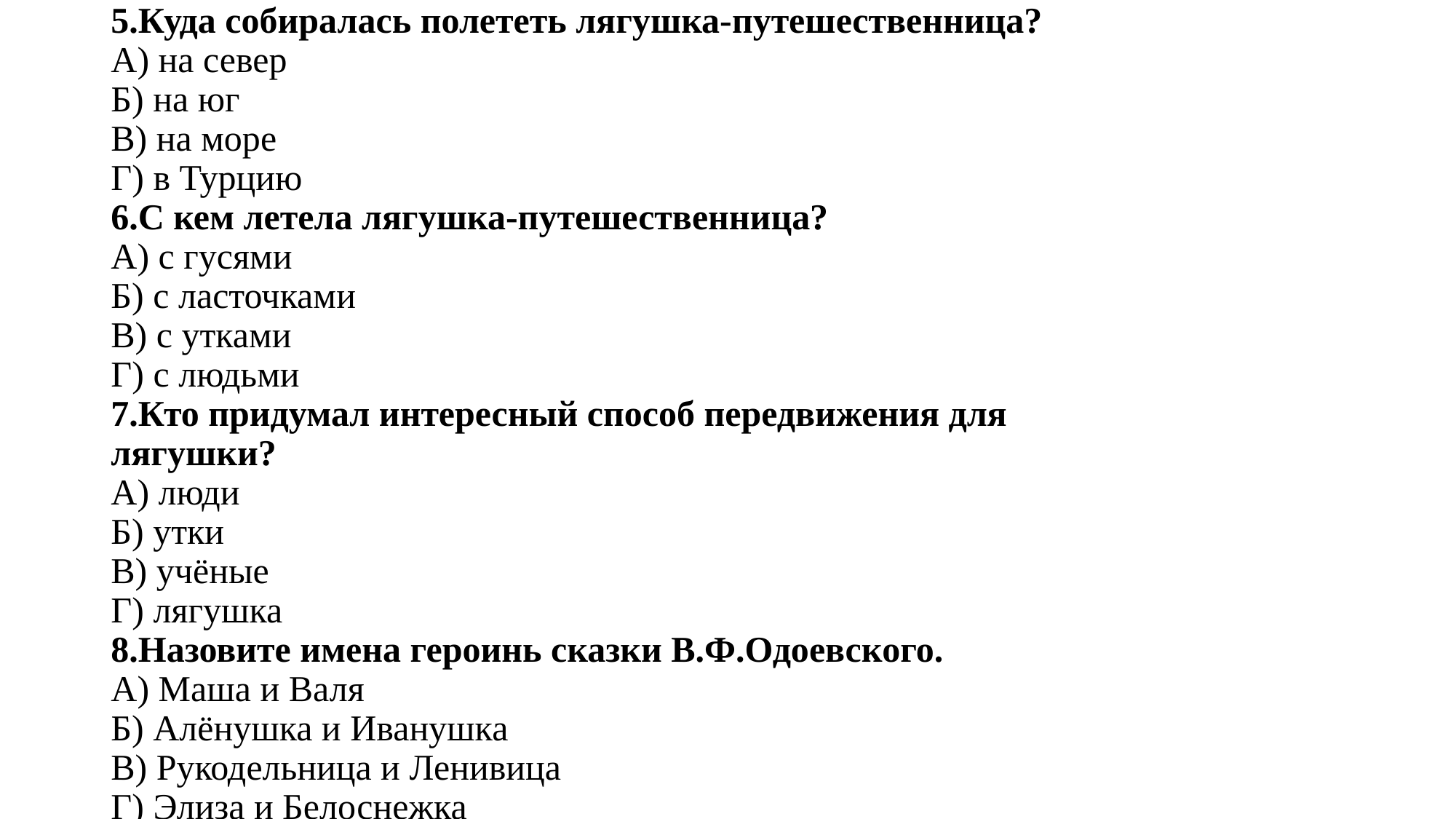

# 5.Куда собиралась полететь лягушка-путешественница? А) на север Б) на юг В) на море Г) в Турцию 6.С кем летела лягушка-путешественница? А) с гусями Б) с ласточками В) с утками Г) с людьми 7.Кто придумал интересный способ передвижения для лягушки? А) люди Б) утки В) учёные Г) лягушка 8.Назовите имена героинь сказки В.Ф.Одоевского. А) Маша и Валя Б) Алёнушка и Иванушка В) Рукодельница и Ленивица Г) Элиза и Белоснежка